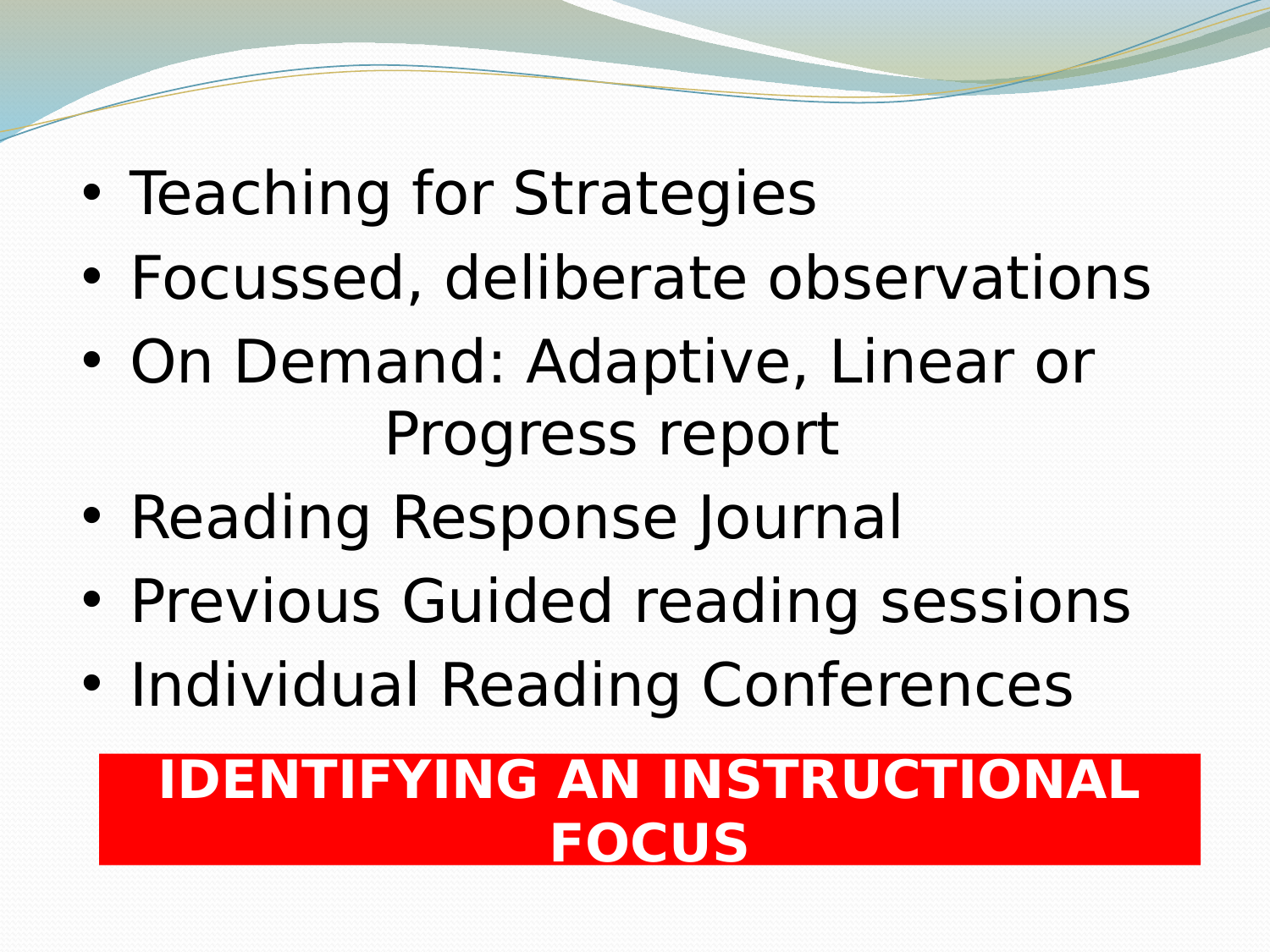

Teaching for Strategies
Focussed, deliberate observations
On Demand: Adaptive, Linear or 			Progress report
Reading Response Journal
Previous Guided reading sessions
Individual Reading Conferences
IDENTIFYING AN INSTRUCTIONAL FOCUS